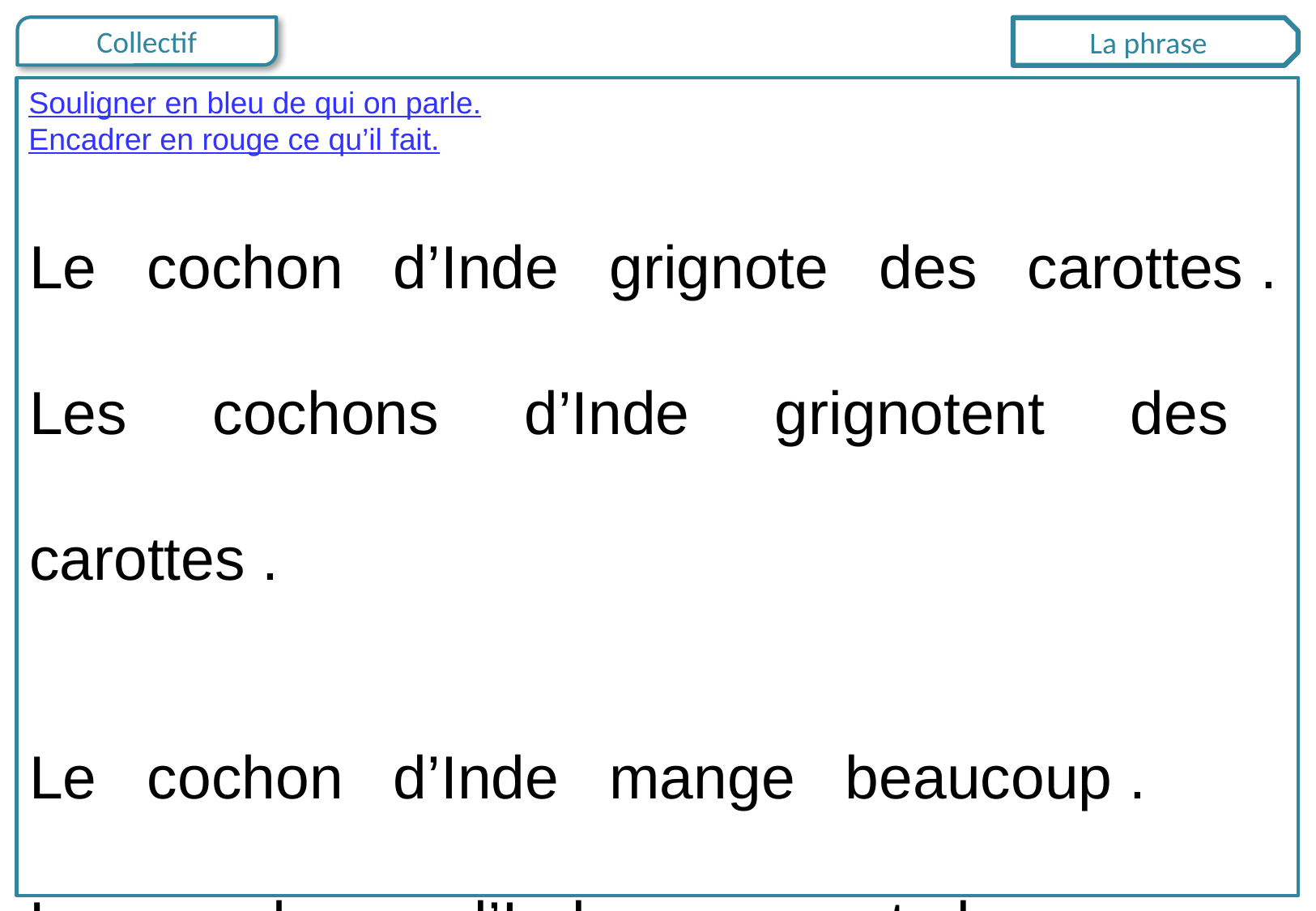

La phrase
Souligner en bleu de qui on parle.
Encadrer en rouge ce qu’il fait.
Le   cochon   d’Inde   grignote   des   carottes .
Les   cochons   d’Inde   grignotent   des   carottes .

Le   cochon   d’Inde   mange   beaucoup .
Les   cochons   d’Inde   mangent   beaucoup .